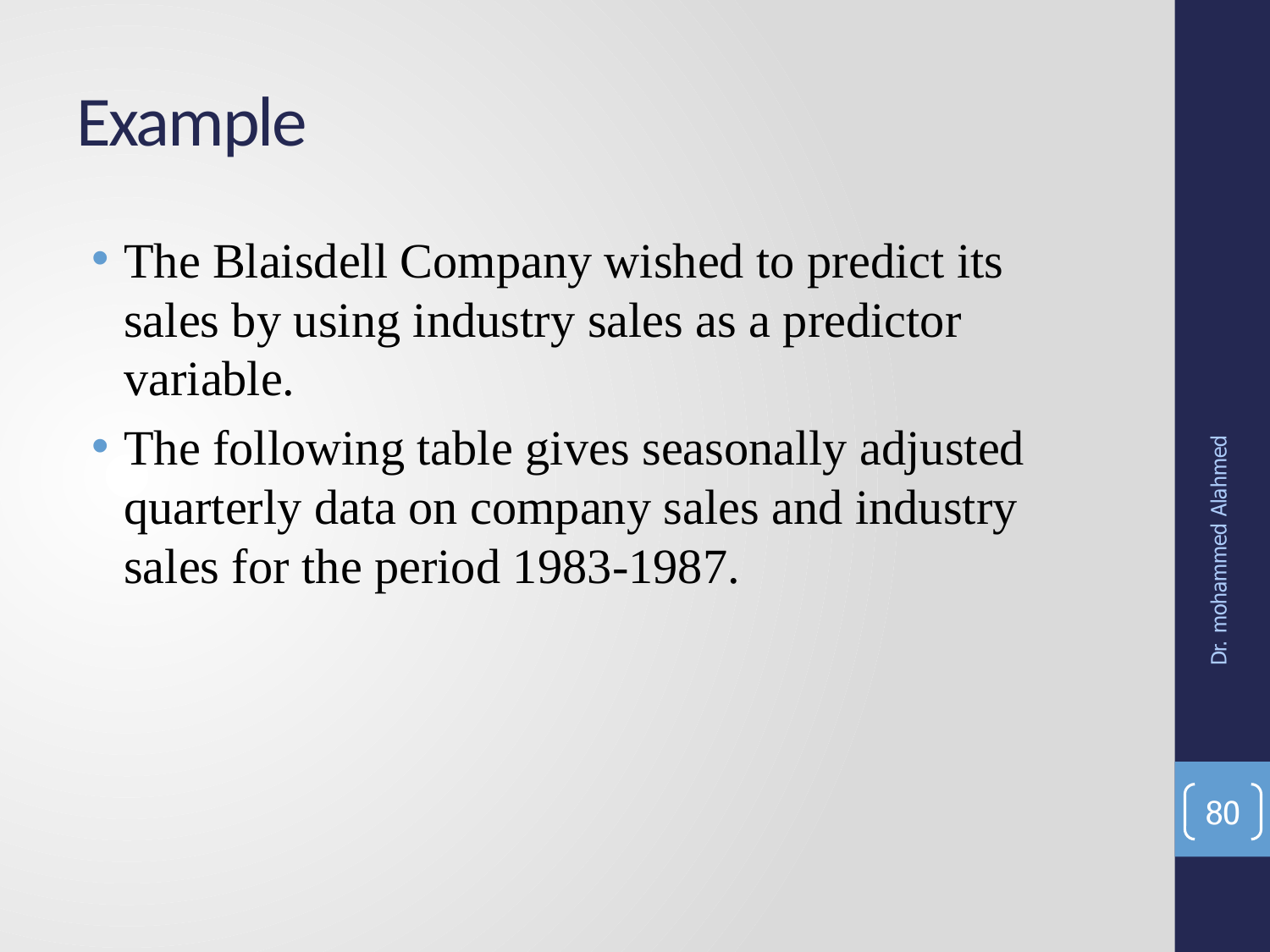

# Example
The Blaisdell Company wished to predict its sales by using industry sales as a predictor variable.
The following table gives seasonally adjusted quarterly data on company sales and industry sales for the period 1983-1987.
Dr. mohammed Alahmed
80